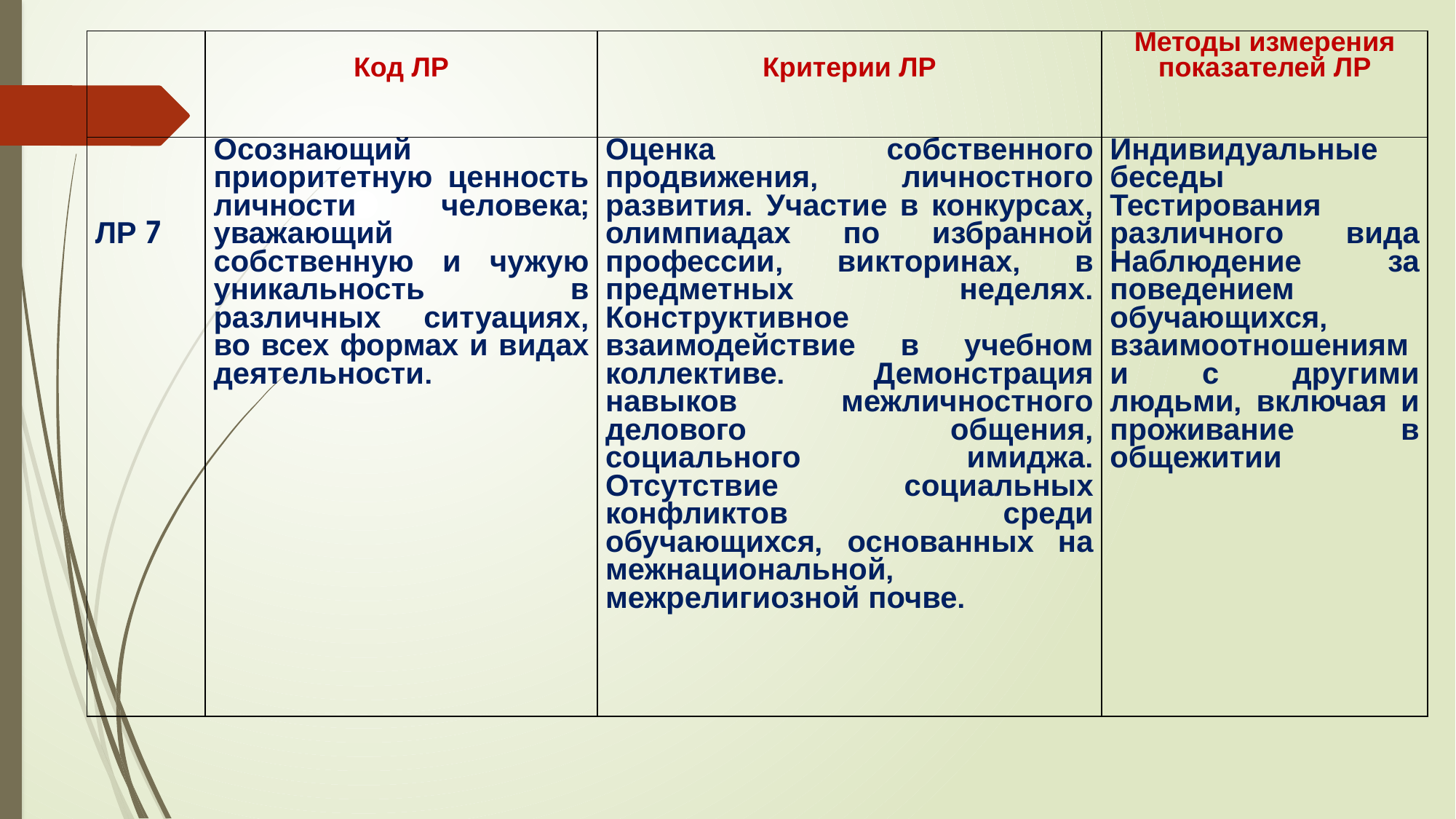

|  | Код ЛР | Критерии ЛР | Методы измерения показателей ЛР |
| --- | --- | --- | --- |
| ЛР 7 | Осознающий приоритетную ценность личности человека; уважающий собственную и чужую уникальность в различных ситуациях, во всех формах и видах деятельности. | Оценка собственного продвижения, личностного развития. Участие в конкурсах, олимпиадах по избранной профессии, викторинах, в предметных неделях. Конструктивное взаимодействие в учебном коллективе. Демонстрация навыков межличностного делового общения, социального имиджа. Отсутствие социальных конфликтов среди обучающихся, основанных на межнациональной, межрелигиозной почве. | Индивидуальные беседы Тестирования различного вида Наблюдение за поведением обучающихся, взаимоотношениями с другими людьми, включая и проживание в общежитии |